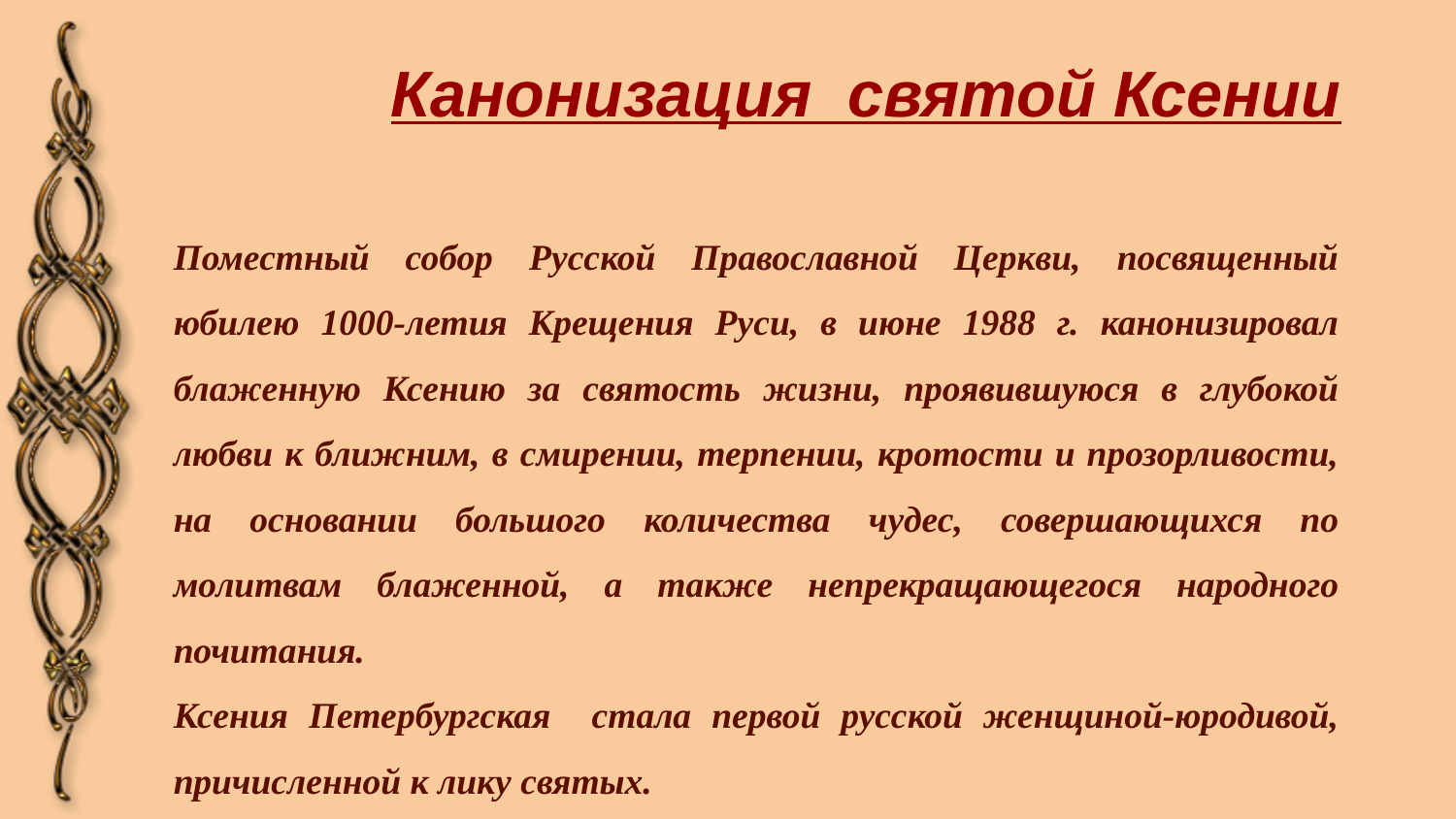

Канонизация  святой Ксении
Поместный собор Русской Православной Церкви, посвященный юбилею 1000-летия Крещения Руси, в июне 1988 г. канонизировал блаженную Ксению за святость жизни, проявившуюся в глубокой любви к ближним, в смирении, терпении, кротости и прозорливости, на основании большого количества чудес, совершающихся по молитвам блаженной, а также непрекращающегося народного почитания.
Ксения Петербургская  стала первой русской женщиной-юродивой, причисленной к лику святых.